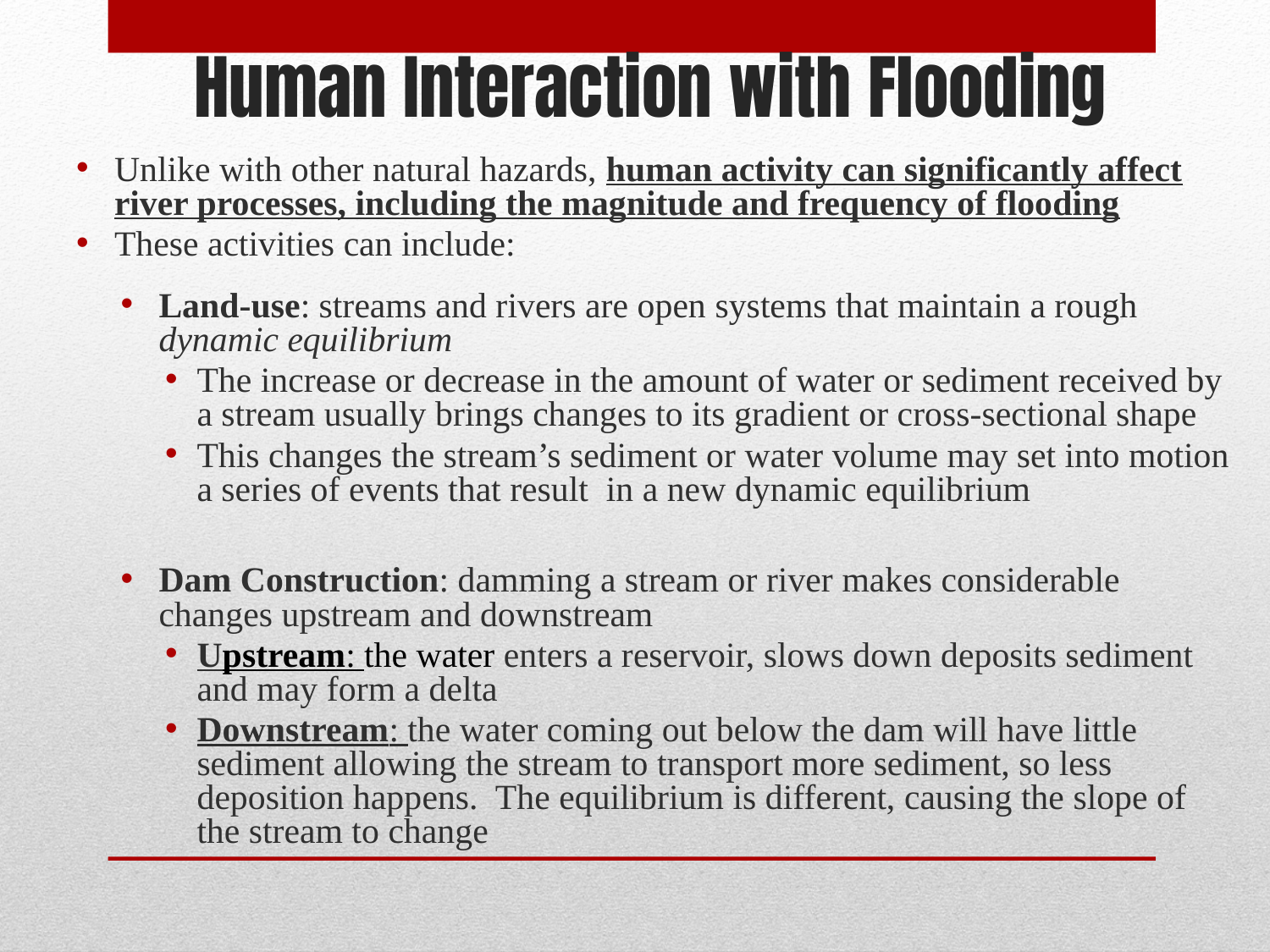

# Human Interaction with Flooding
Unlike with other natural hazards, human activity can significantly affect river processes, including the magnitude and frequency of flooding
These activities can include:

Land-use: streams and rivers are open systems that maintain a rough dynamic equilibrium
The increase or decrease in the amount of water or sediment received by a stream usually brings changes to its gradient or cross-sectional shape
This changes the stream’s sediment or water volume may set into motion a series of events that result  in a new dynamic equilibrium

Dam Construction: damming a stream or river makes considerable changes upstream and downstream
Upstream: the water enters a reservoir, slows down deposits sediment and may form a delta
Downstream: the water coming out below the dam will have little sediment allowing the stream to transport more sediment, so less deposition happens.  The equilibrium is different, causing the slope of the stream to change